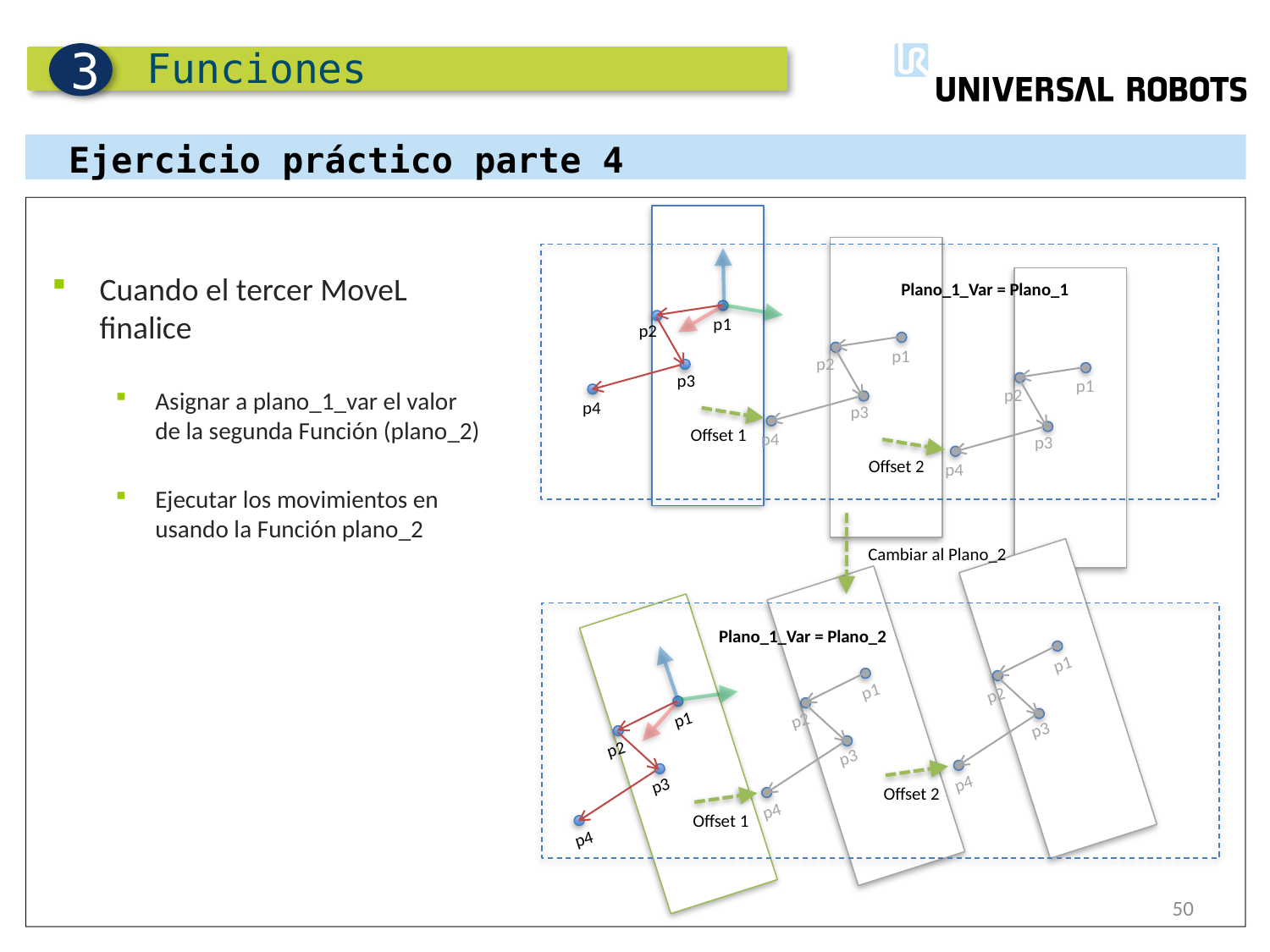

Funciones

3
Ejercicio práctico parte 4

p1

p2

p3

p4

Cuando el tercer MoveL
finalice

Asignar a plano_1_var el valor
de la segunda Función (plano_2)

Ejecutar los movimientos en
usando la Función plano_2

p1

p2

p3

p4

p1

p2

p3

p4
Plano_1_Var = Plano_1
Offset 1
Offset 2
Cambiar al Plano_2

p1

p2

p3

p4

p1

p2

p3

p4

p1

p2

p3

p4
Plano_1_Var = Plano_2
Offset 2
Offset 1
50